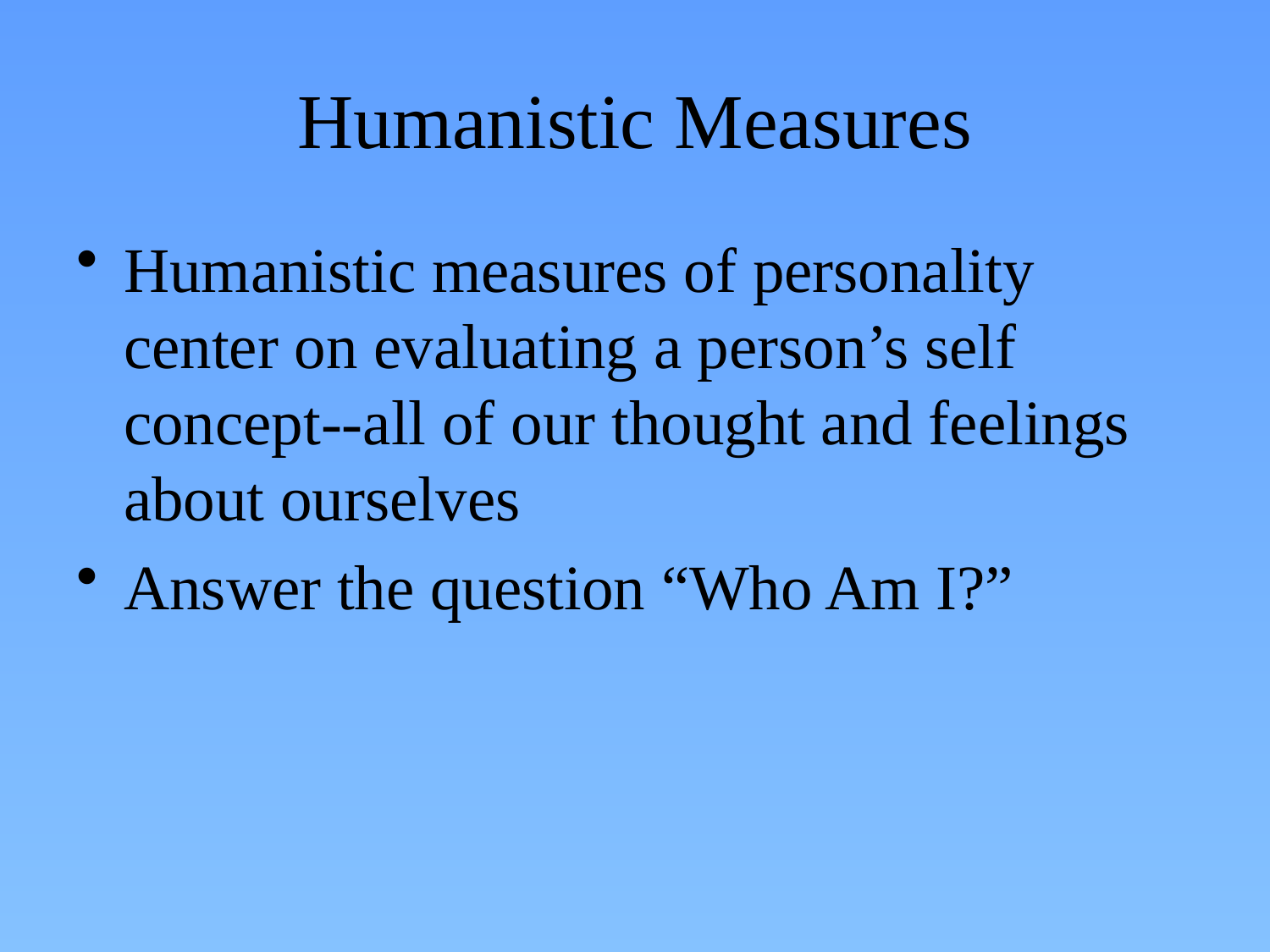

# Humanistic Measures
Humanistic measures of personality center on evaluating a person’s self concept--all of our thought and feelings about ourselves
Answer the question “Who Am I?”